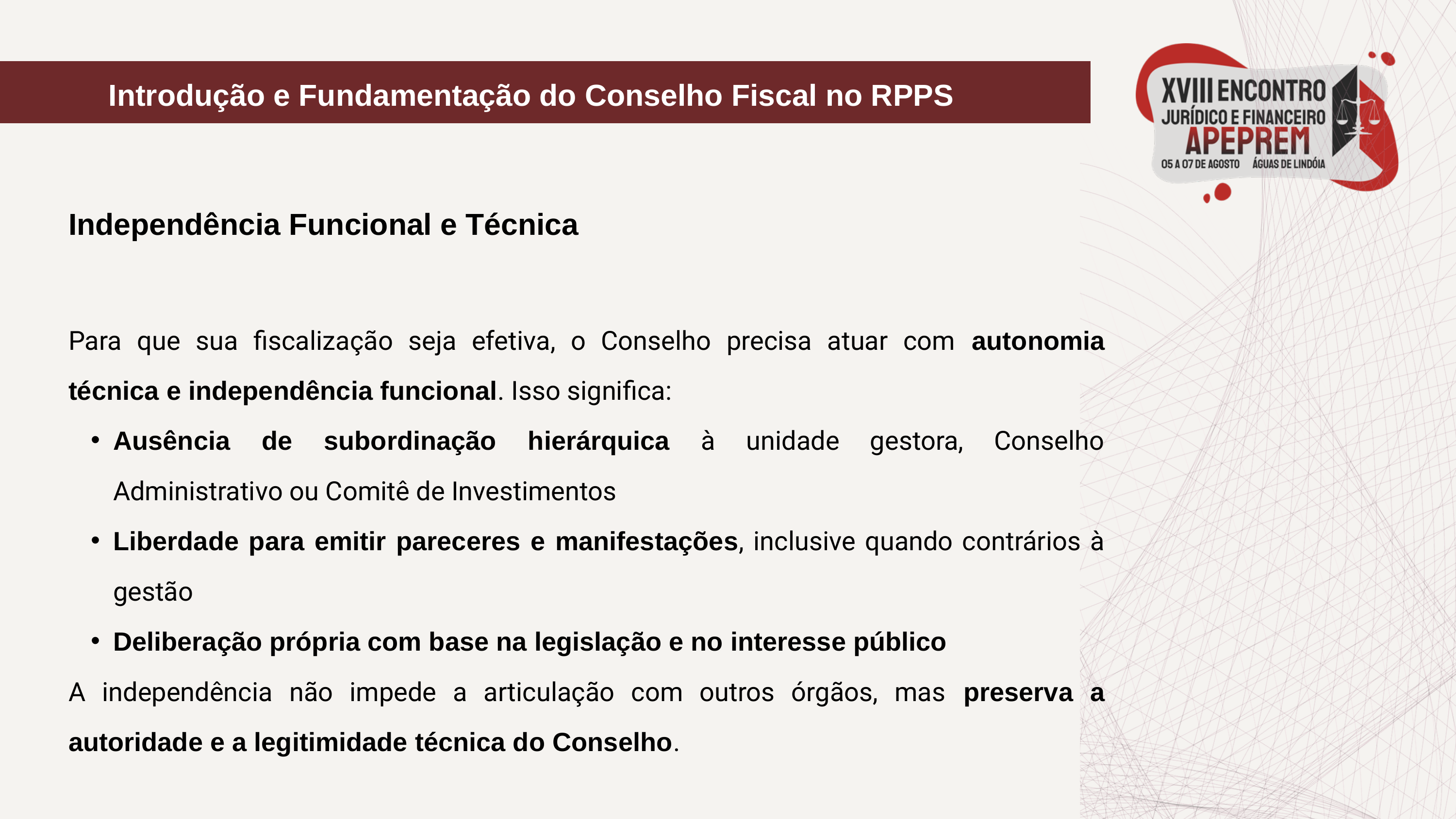

Introdução e Fundamentação do Conselho Fiscal no RPPS
Independência Funcional e Técnica
Para que sua fiscalização seja efetiva, o Conselho precisa atuar com autonomia técnica e independência funcional. Isso significa:
Ausência de subordinação hierárquica à unidade gestora, Conselho Administrativo ou Comitê de Investimentos
Liberdade para emitir pareceres e manifestações, inclusive quando contrários à gestão
Deliberação própria com base na legislação e no interesse público
A independência não impede a articulação com outros órgãos, mas preserva a autoridade e a legitimidade técnica do Conselho.